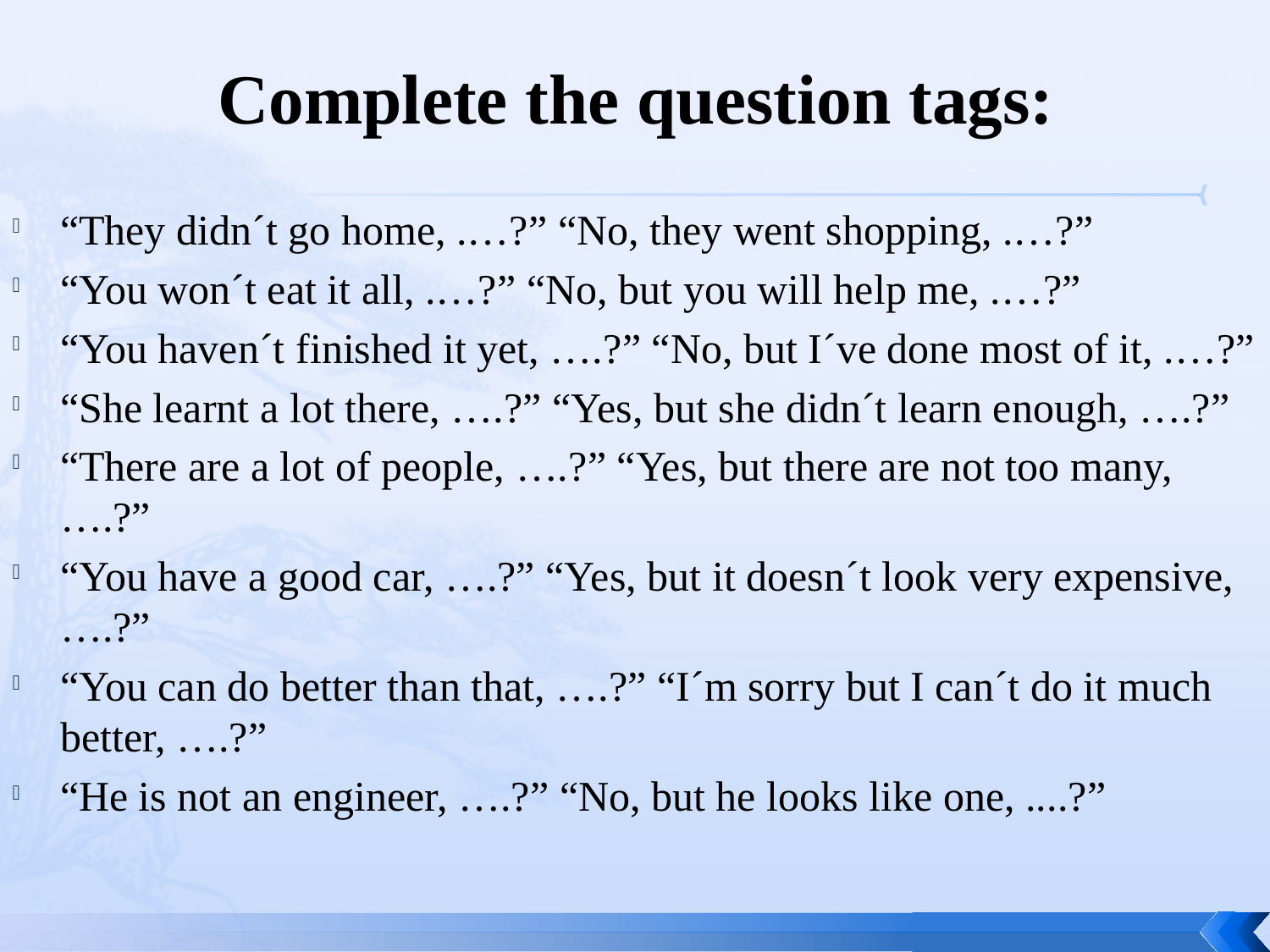

# Complete the question tags:
“They didn´t go home, .…?” “No, they went shopping, .…?”
“You won´t eat it all, .…?” “No, but you will help me, .…?”
“You haven´t finished it yet, ….?” “No, but I´ve done most of it, .…?”
“She learnt a lot there, ….?” “Yes, but she didn´t learn enough, ….?”
“There are a lot of people, ….?” “Yes, but there are not too many, ….?”
“You have a good car, ….?” “Yes, but it doesn´t look very expensive, ….?”
“You can do better than that, ….?” “I´m sorry but I can´t do it much better, ….?”
“He is not an engineer, ….?” “No, but he looks like one, ....?”